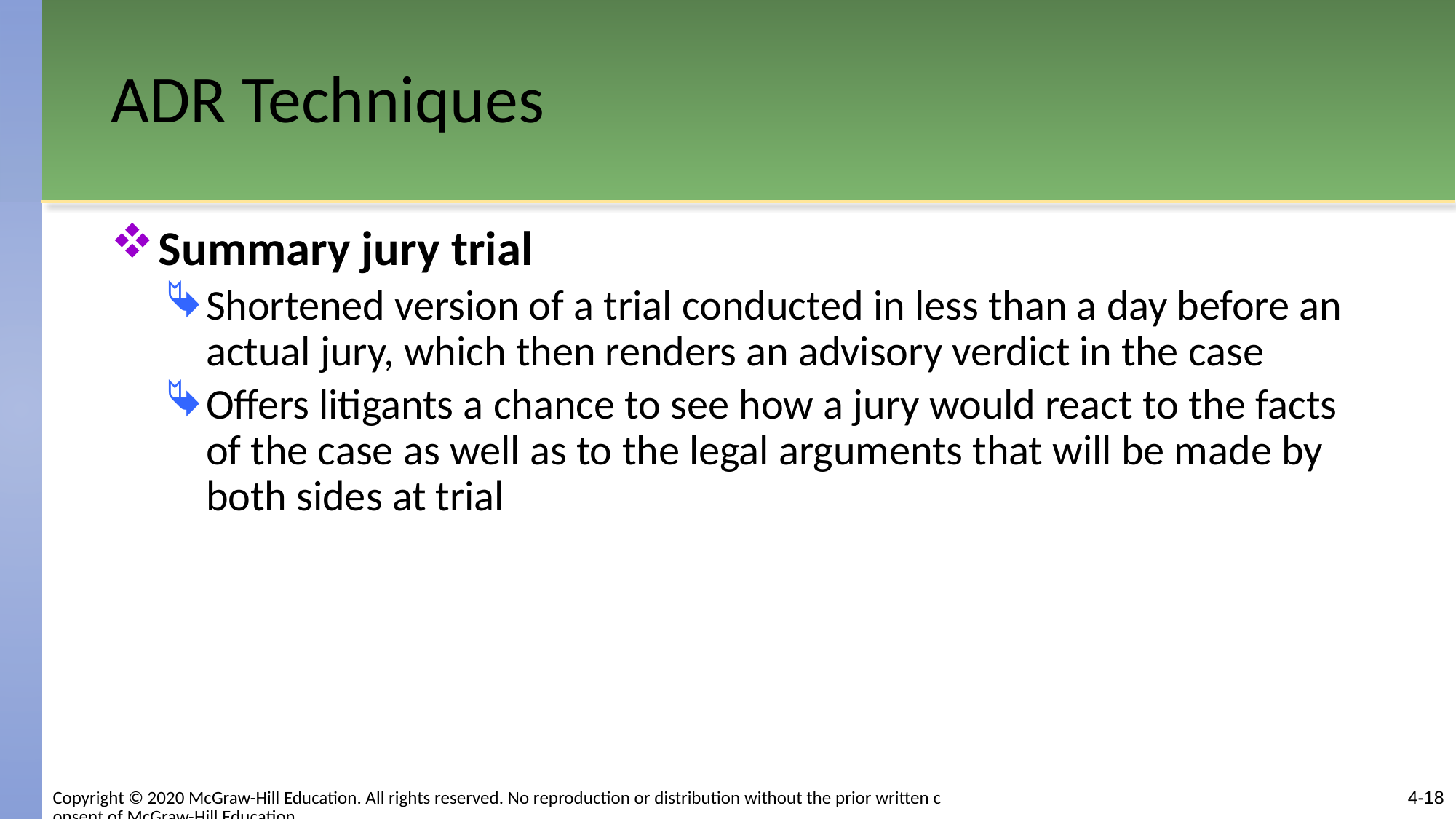

# ADR Techniques
Summary jury trial
Shortened version of a trial conducted in less than a day before an actual jury, which then renders an advisory verdict in the case
Offers litigants a chance to see how a jury would react to the facts of the case as well as to the legal arguments that will be made by both sides at trial
4-18
Copyright © 2020 McGraw-Hill Education. All rights reserved. No reproduction or distribution without the prior written consent of McGraw-Hill Education.